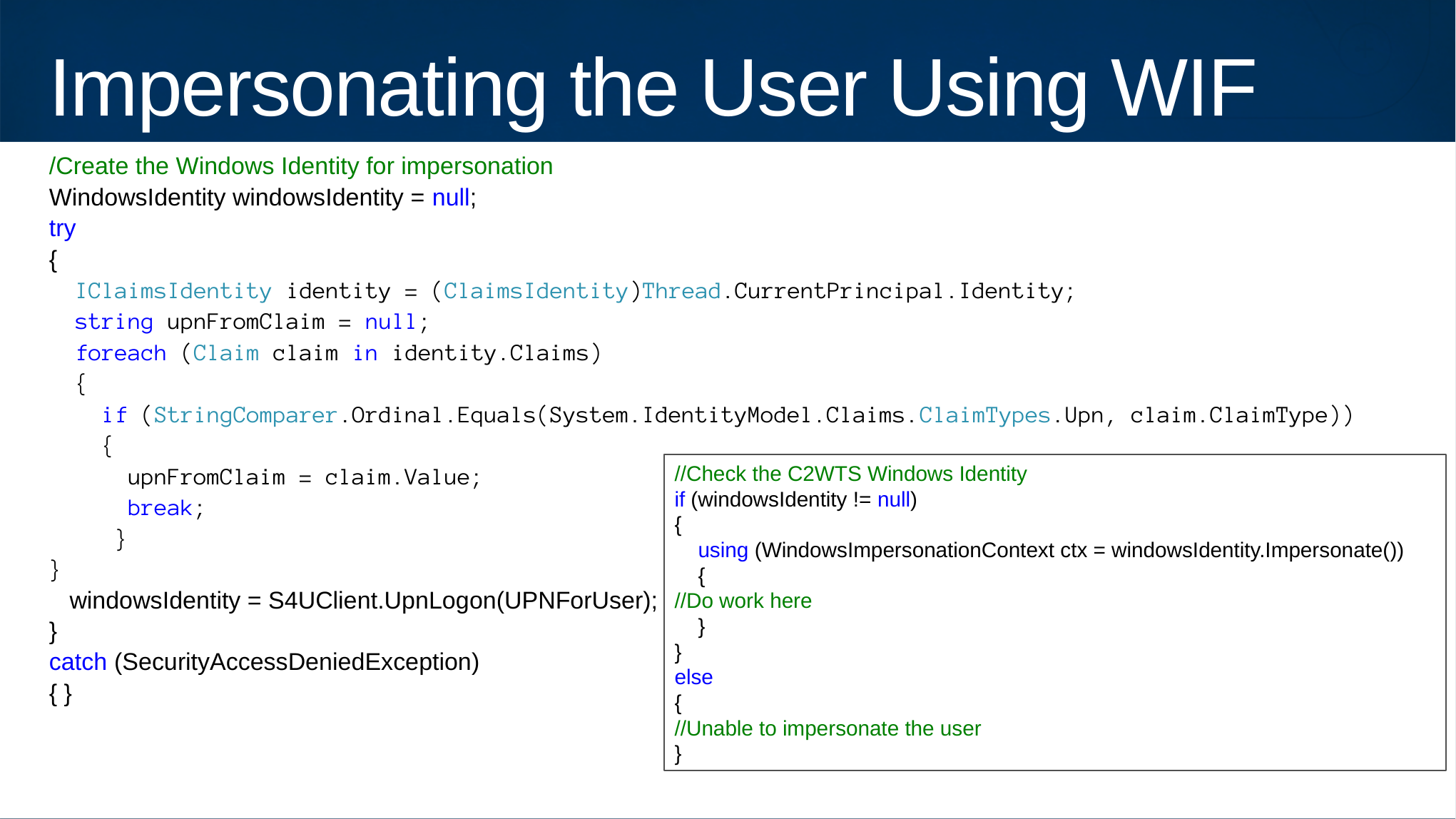

# Impersonating the User Using WIF
/Create the Windows Identity for impersonation
WindowsIdentity windowsIdentity = null;
try
{
  IClaimsIdentity identity = (ClaimsIdentity)Thread.CurrentPrincipal.Identity;
  string upnFromClaim = null;
  foreach (Claim claim in identity.Claims)
  {
    if (StringComparer.Ordinal.Equals(System.IdentityModel.Claims.ClaimTypes.Upn, claim.ClaimType))
    {
      upnFromClaim = claim.Value;
      break;
     }
}
   windowsIdentity = S4UClient.UpnLogon(UPNForUser);
}
catch (SecurityAccessDeniedException)
{ }
//Check the C2WTS Windows Identity
if (windowsIdentity != null)
{
    using (WindowsImpersonationContext ctx = windowsIdentity.Impersonate())
    {
//Do work here
    }
}
else
{
//Unable to impersonate the user
}